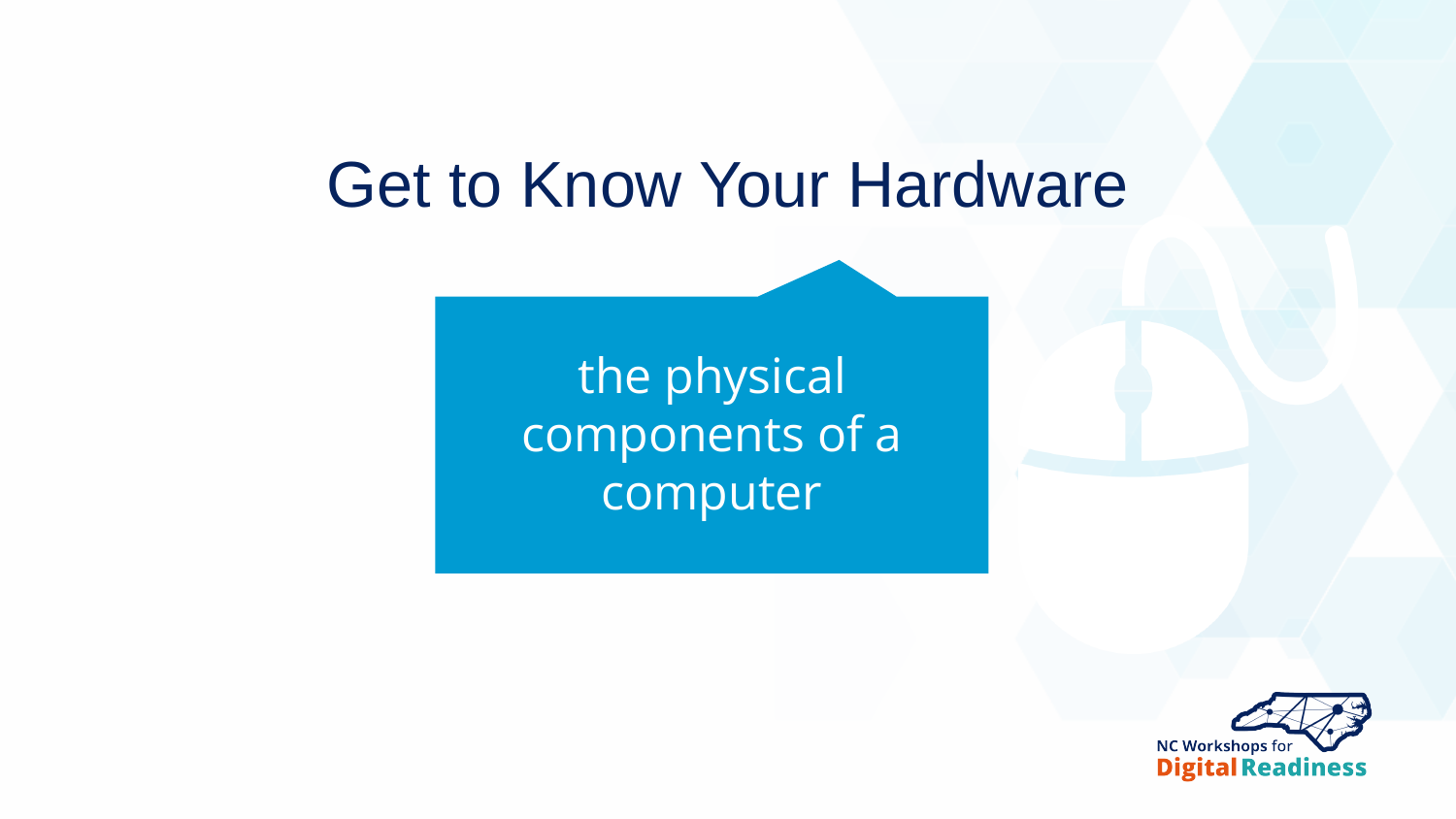

# Get to Know Your Hardware

the physical components of a computer